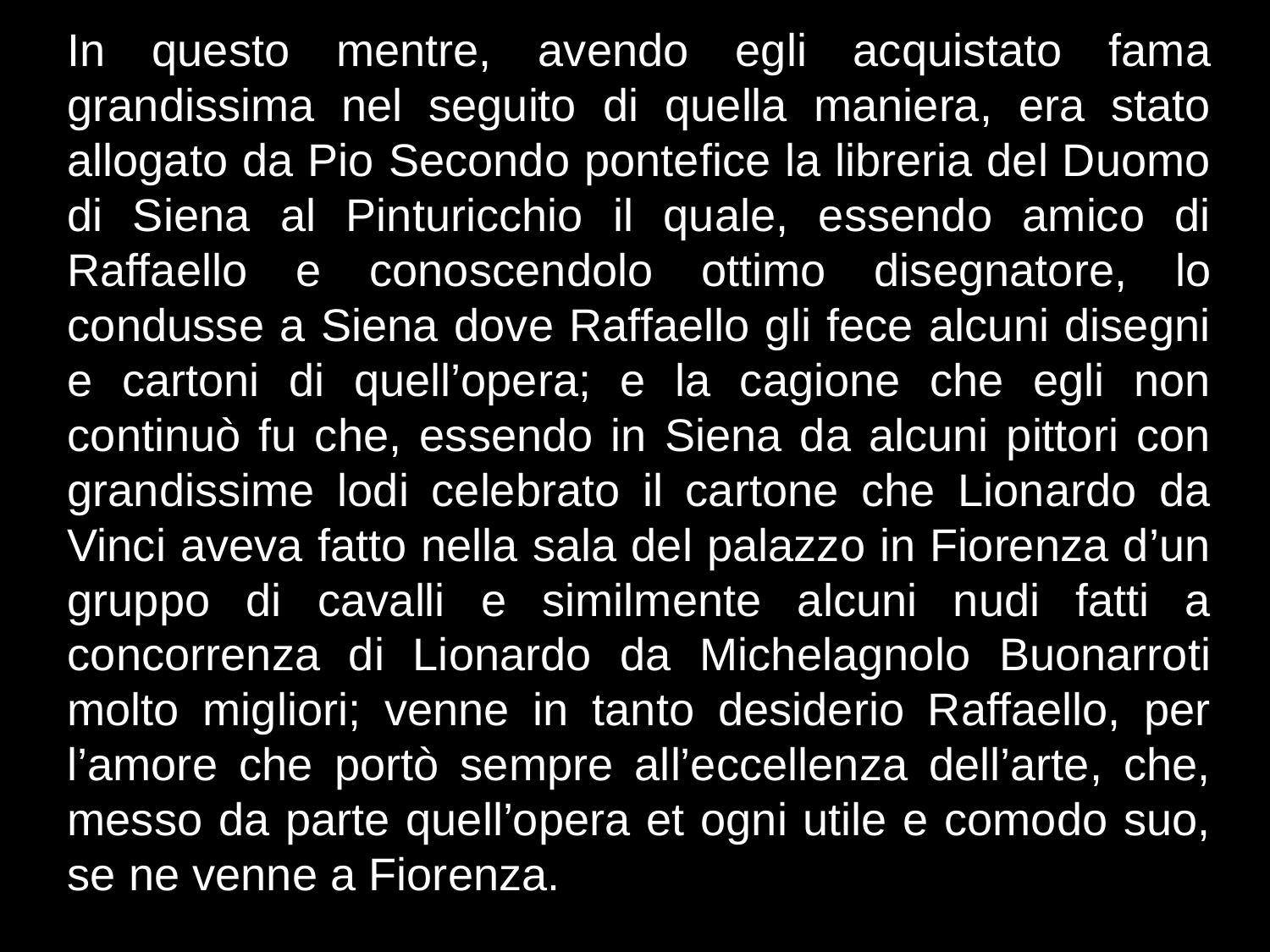

In questo mentre, avendo egli acquistato fama grandissima nel seguito di quella maniera, era stato allogato da Pio Secondo pontefice la libreria del Duomo di Siena al Pinturicchio il quale, essendo amico di Raffaello e conoscendolo ottimo disegnatore, lo condusse a Siena dove Raffaello gli fece alcuni disegni e cartoni di quell’opera; e la cagione che egli non continuò fu che, essendo in Siena da alcuni pittori con grandissime lodi celebrato il cartone che Lionardo da Vinci aveva fatto nella sala del palazzo in Fiorenza d’un gruppo di cavalli e similmente alcuni nudi fatti a concorrenza di Lionardo da Michelagnolo Buonarroti molto migliori; venne in tanto desiderio Raffaello, per l’amore che portò sempre all’eccellenza dell’arte, che, messo da parte quell’opera et ogni utile e comodo suo, se ne venne a Fiorenza.